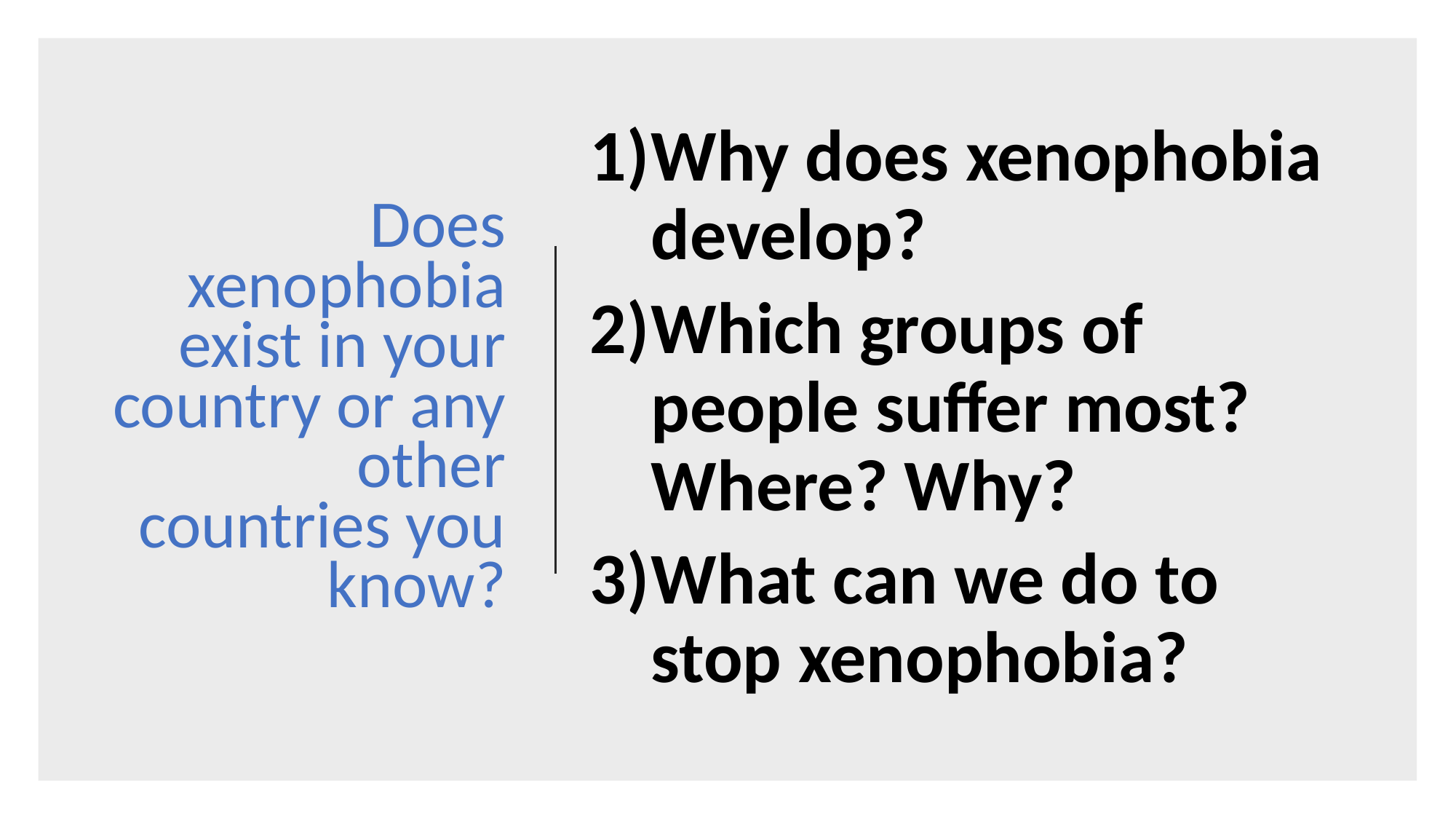

Why does xenophobia develop?
Which groups of people suffer most? Where? Why?
What can we do to stop xenophobia?
# Does xenophobia exist in your country or any other countries you know?